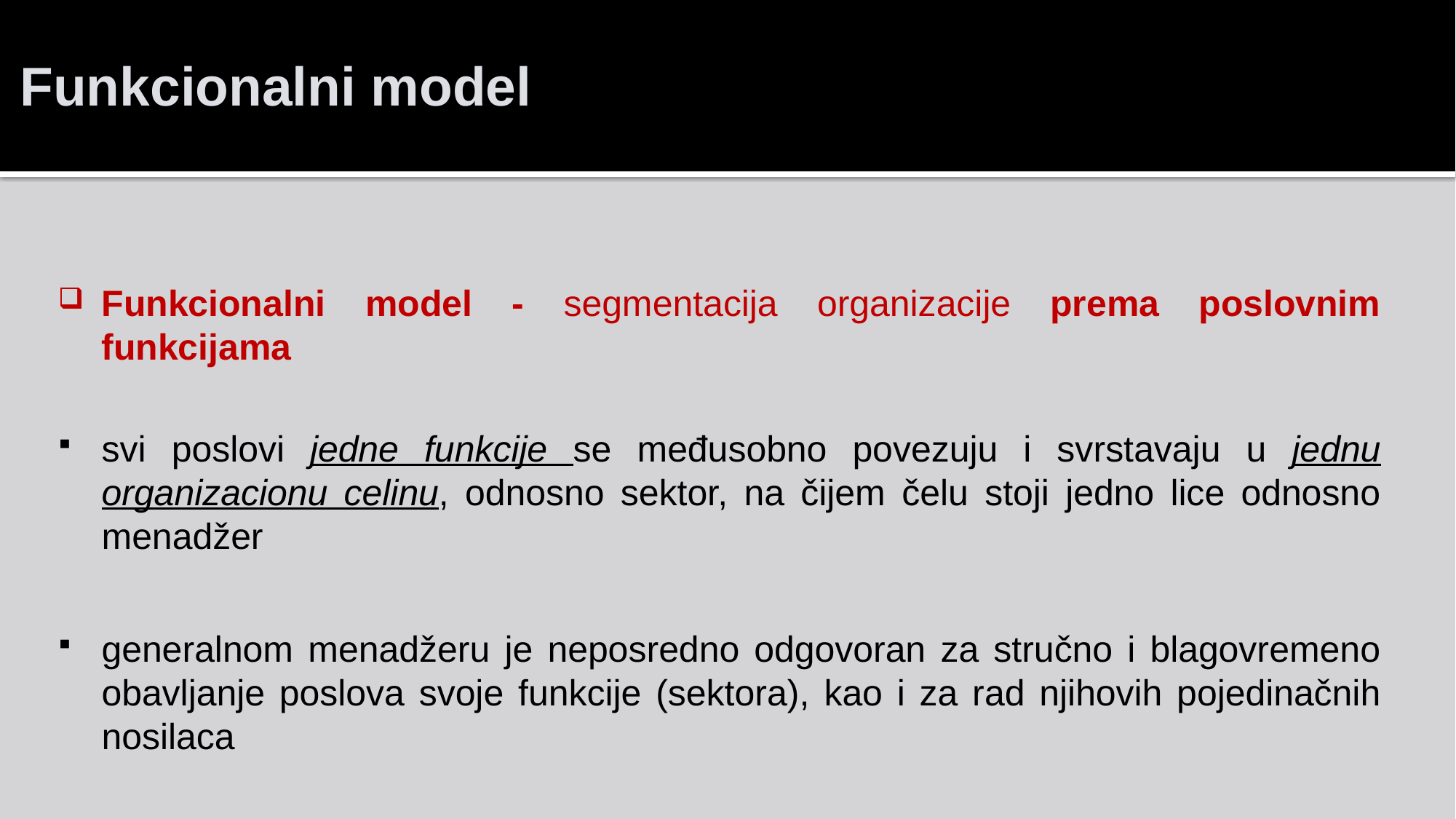

# Funkcionalni model

Funkcionalni model - segmentacija organizacije prema poslovnim funkcijama

svi poslovi jedne funkcije se međusobno povezuju i svrstavaju u jednu organizacionu celinu, odnosno sektor, na čijem čelu stoji jedno lice odnosno menadžer

generalnom menadžeru je neposredno odgovoran za stručno i blagovremeno obavljanje poslova svoje funkcije (sektora), kao i za rad njihovih pojedinačnih nosilaca